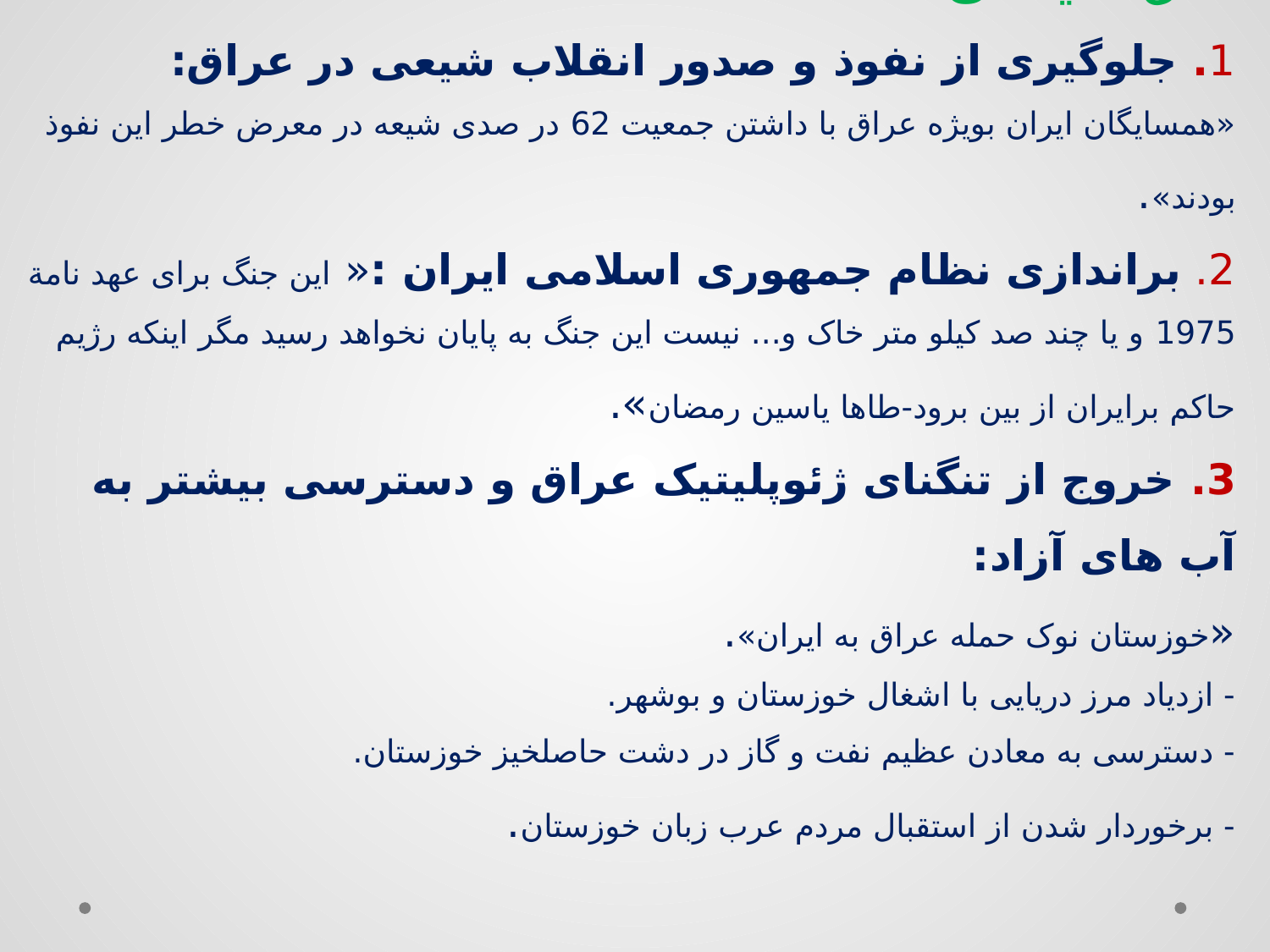

# علل سیاسی 1. جلوگیری از نفوذ و صدور انقلاب شیعی در عراق: «همسایگان ایران بویژه عراق با داشتن جمعیت 62 در صدی شیعه در معرض خطر این نفوذ بودند». 2. براندازی نظام جمهوری اسلامی ایران :« این جنگ برای عهد نامة 1975 و یا چند صد کیلو متر خاک و... نیست این جنگ به پایان نخواهد رسید مگر اینکه رژیم حاکم برایران از بین برود-طاها یاسین رمضان». 3. خروج از تنگنای ژئوپلیتیک عراق و دسترسی بیشتر به آب های آزاد: «خوزستان نوک حمله عراق به ایران». - ازدیاد مرز دریایی با اشغال خوزستان و بوشهر. - دسترسی به معادن عظیم نفت و گاز در دشت حاصلخیز خوزستان. - برخوردار شدن از استقبال مردم عرب زبان خوزستان.